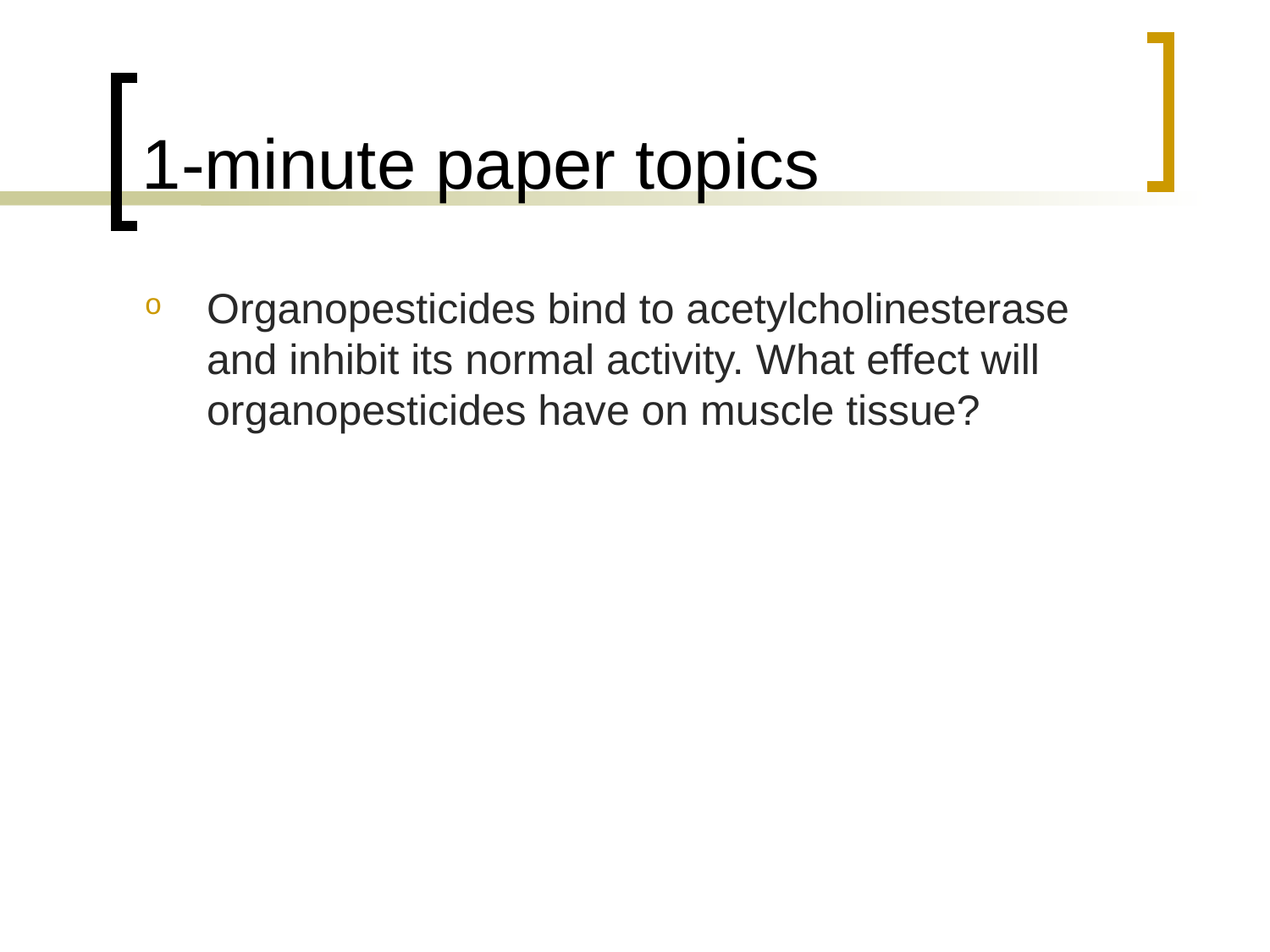

# 1-minute paper topics
Organopesticides bind to acetylcholinesterase and inhibit its normal activity. What effect will organopesticides have on muscle tissue?